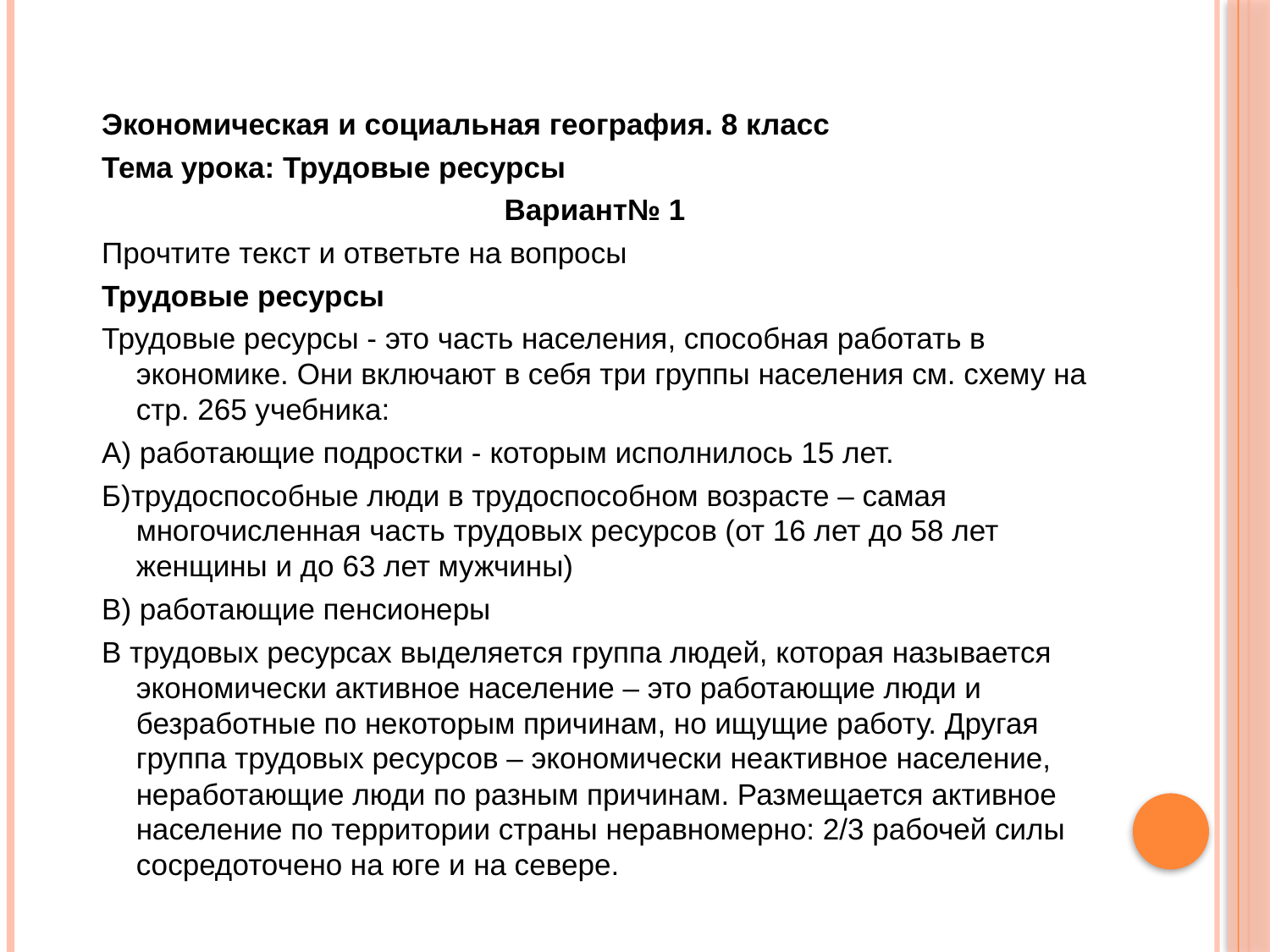

Экономическая и социальная география. 8 класс
Тема урока: Трудовые ресурсы
Вариант№ 1
Прочтите текст и ответьте на вопросы
Трудовые ресурсы
Трудовые ресурсы - это часть населения, способная работать в экономике. Они включают в себя три группы населения см. схему на стр. 265 учебника:
А) работающие подростки - которым исполнилось 15 лет.
Б)трудоспособные люди в трудоспособном возрасте – самая многочисленная часть трудовых ресурсов (от 16 лет до 58 лет женщины и до 63 лет мужчины)
В) работающие пенсионеры
В трудовых ресурсах выделяется группа людей, которая называется экономически активное население – это работающие люди и безработные по некоторым причинам, но ищущие работу. Другая группа трудовых ресурсов – экономически неактивное население, неработающие люди по разным причинам. Размещается активное население по территории страны неравномерно: 2/3 рабочей силы сосредоточено на юге и на севере.